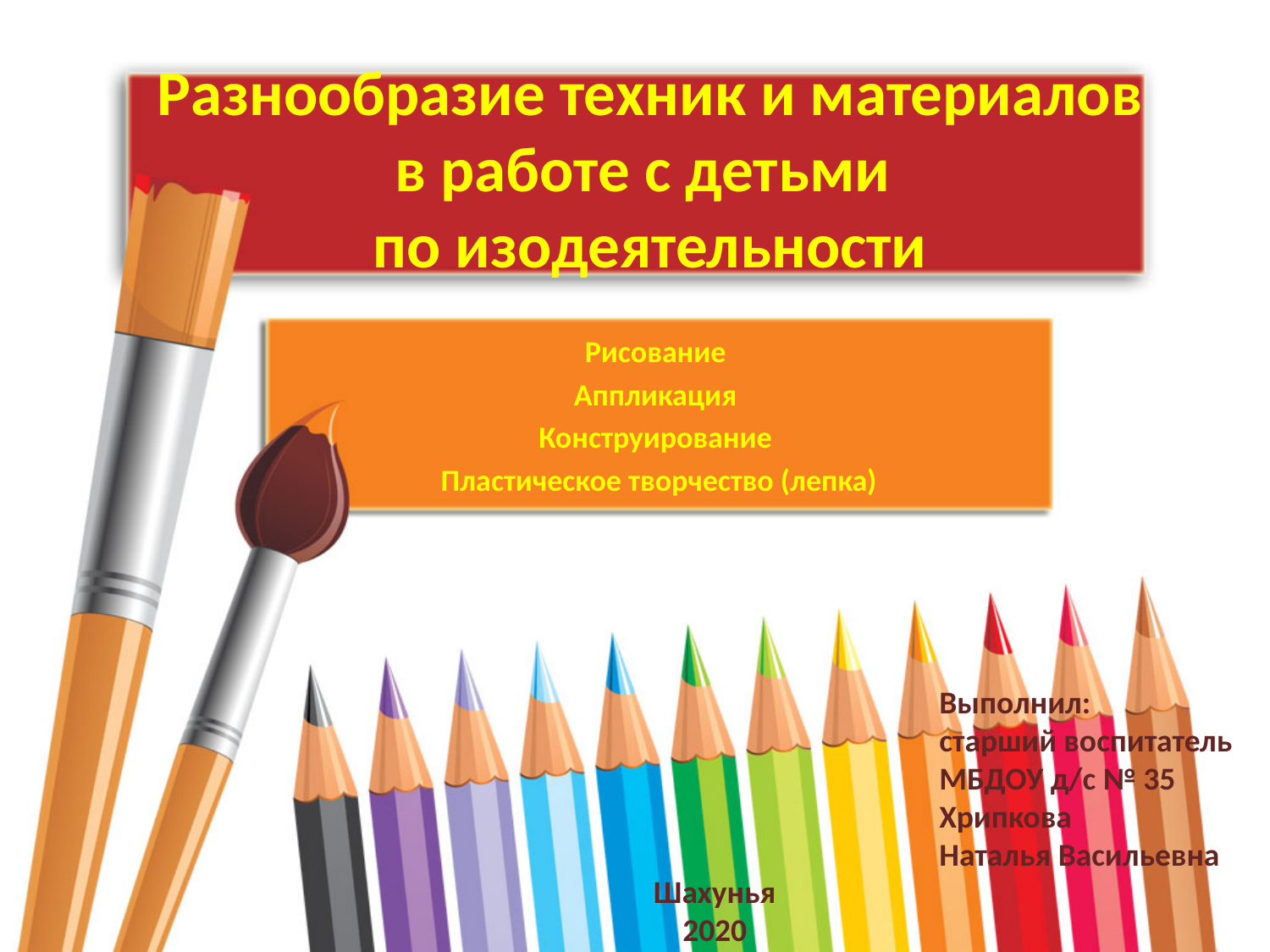

# Разнообразие техник и материалов в работе с детьми по изодеятельности
Рисование
Аппликация
Конструирование
Пластическое творчество (лепка)
Выполнил:
старший воспитатель
МБДОУ д/с № 35
Хрипкова
Наталья Васильевна
Шахунья
2020